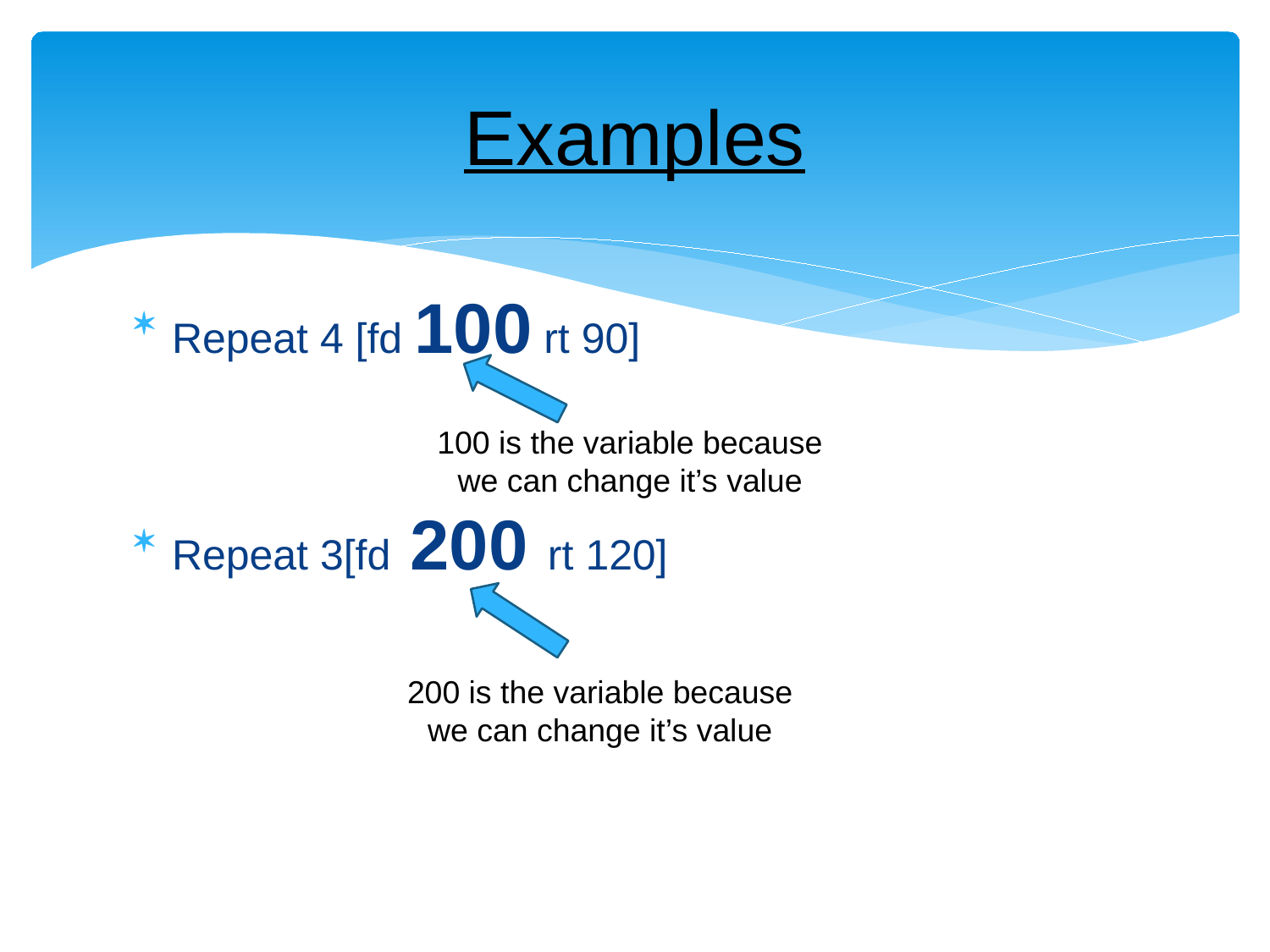

# Examples
Repeat 4 [fd 100 rt 90]

Repeat 3[fd 200 rt 120]

100 is the variable because we can change it’s value

200 is the variable because we can change it’s value